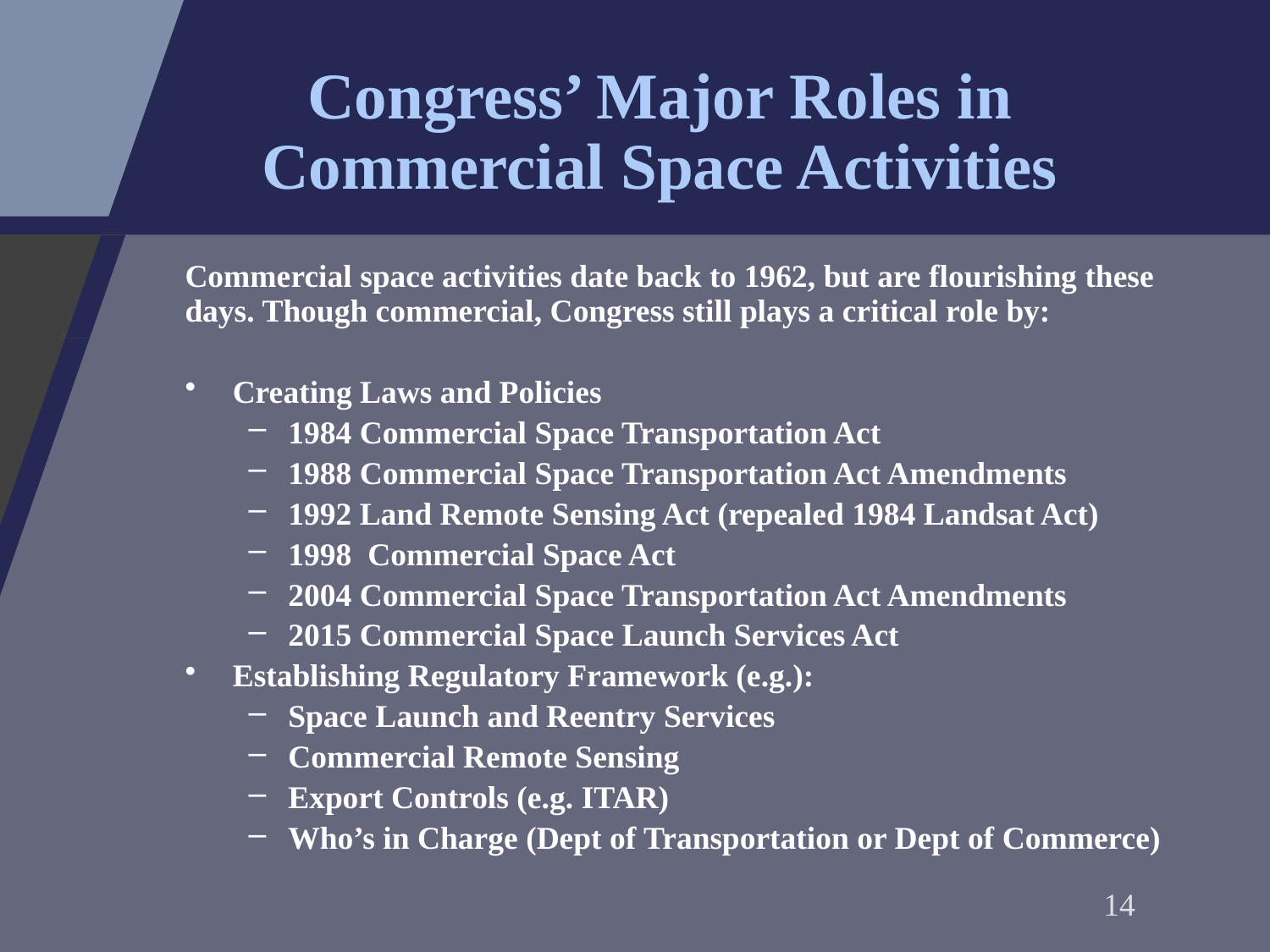

# Congress’ Major Roles in Commercial Space Activities

Commercial space activities date back to 1962, but are flourishing these days. Though commercial, Congress still plays a critical role by:

Creating Laws and Policies
1984 Commercial Space Transportation Act
1988 Commercial Space Transportation Act Amendments
1992 Land Remote Sensing Act (repealed 1984 Landsat Act)
1998  Commercial Space Act
2004 Commercial Space Transportation Act Amendments
2015 Commercial Space Launch Services Act
Establishing Regulatory Framework (e.g.):
Space Launch and Reentry Services
Commercial Remote Sensing
Export Controls (e.g. ITAR)
Who’s in Charge (Dept of Transportation or Dept of Commerce)
14